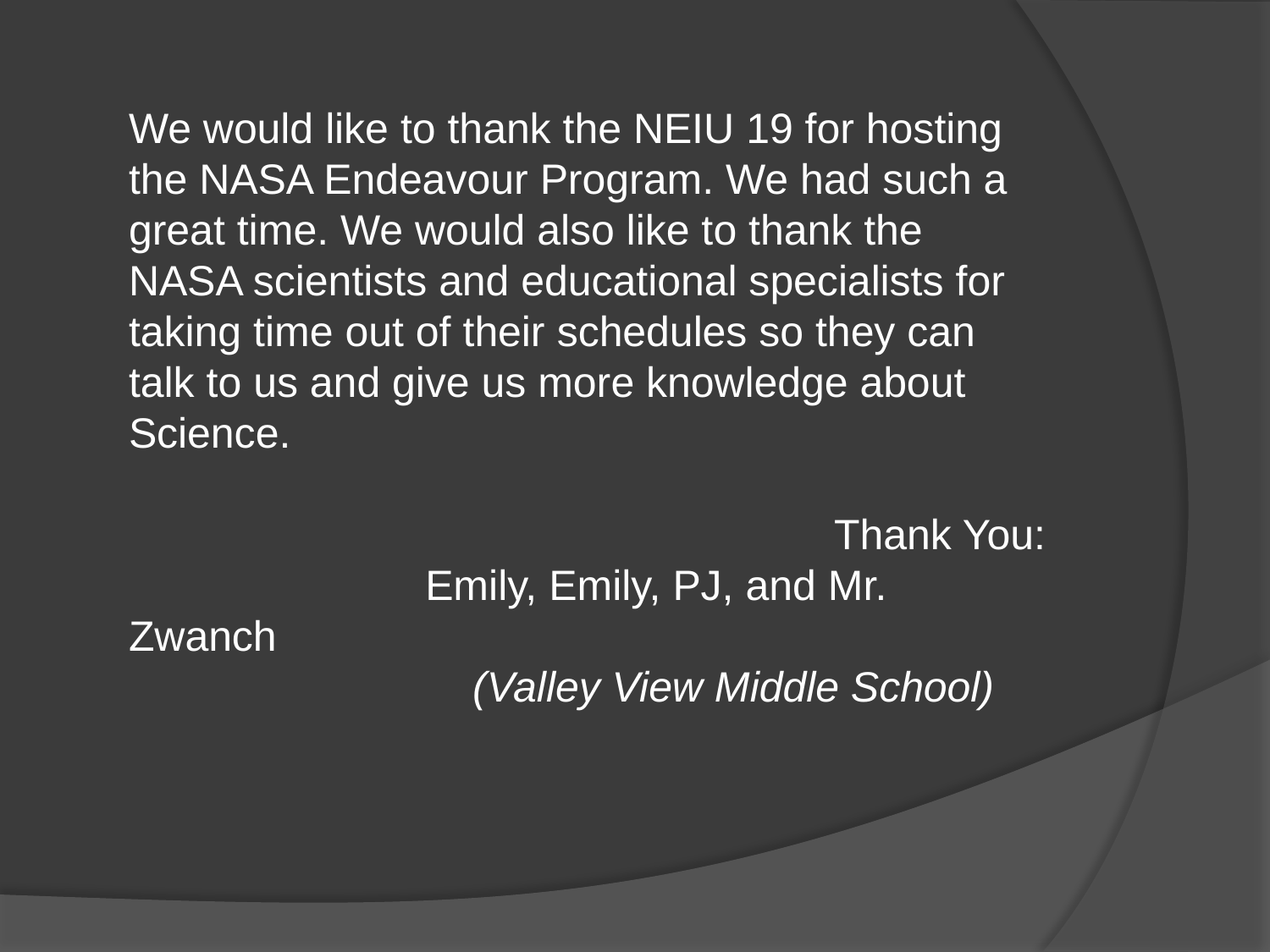

We would like to thank the NEIU 19 for hosting the NASA Endeavour Program. We had such a great time. We would also like to thank the NASA scientists and educational specialists for taking time out of their schedules so they can talk to us and give us more knowledge about Science.

Thank You:
                         Emily, Emily, PJ, and Mr. Zwanch
                             (Valley View Middle School)